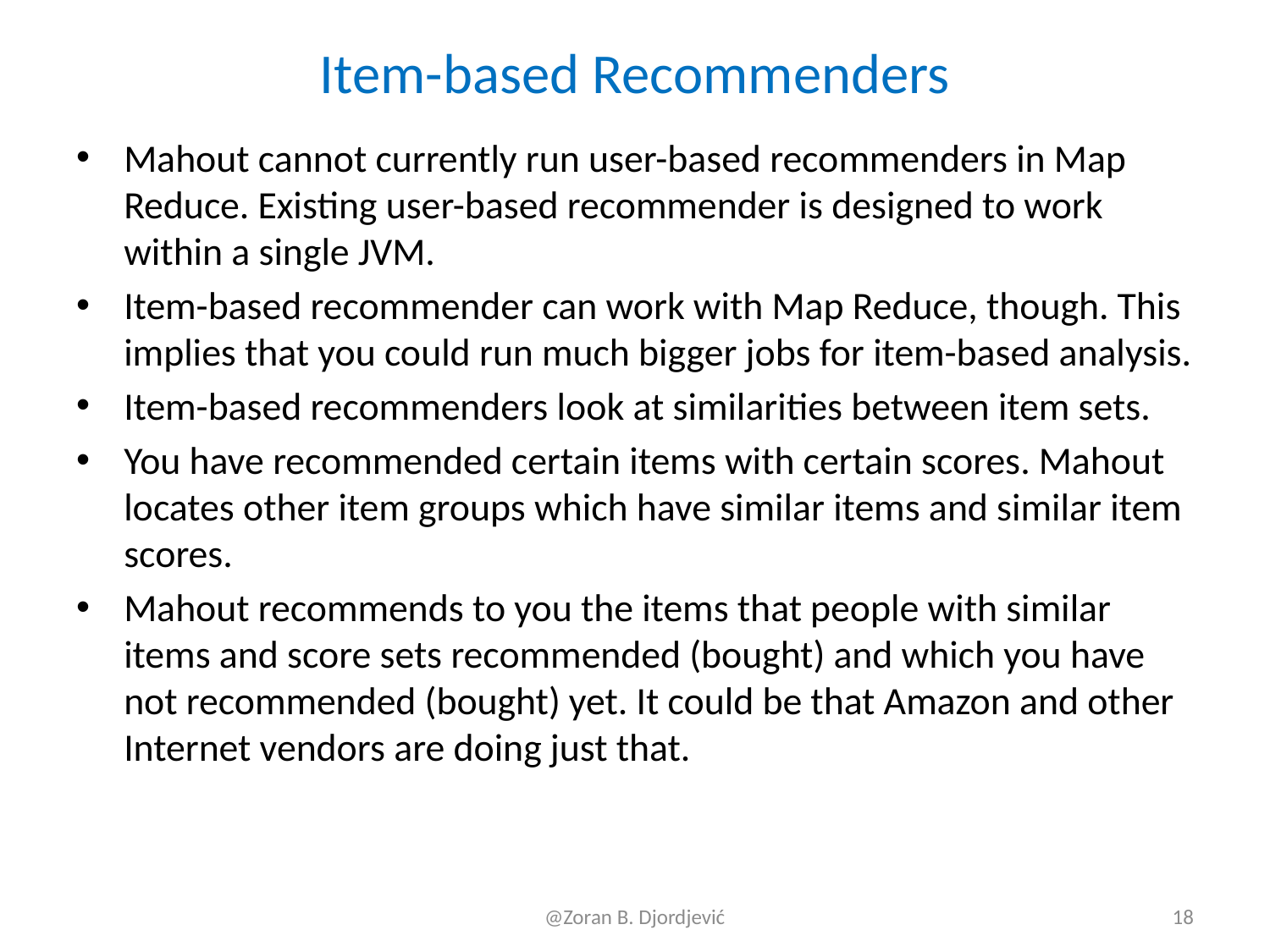

# Item-based Recommenders
Mahout cannot currently run user-based recommenders in Map Reduce. Existing user-based recommender is designed to work within a single JVM.
Item-based recommender can work with Map Reduce, though. This implies that you could run much bigger jobs for item-based analysis.
Item-based recommenders look at similarities between item sets.
You have recommended certain items with certain scores. Mahout locates other item groups which have similar items and similar item scores.
Mahout recommends to you the items that people with similar items and score sets recommended (bought) and which you have not recommended (bought) yet. It could be that Amazon and other Internet vendors are doing just that.
@Zoran B. Djordjević
18